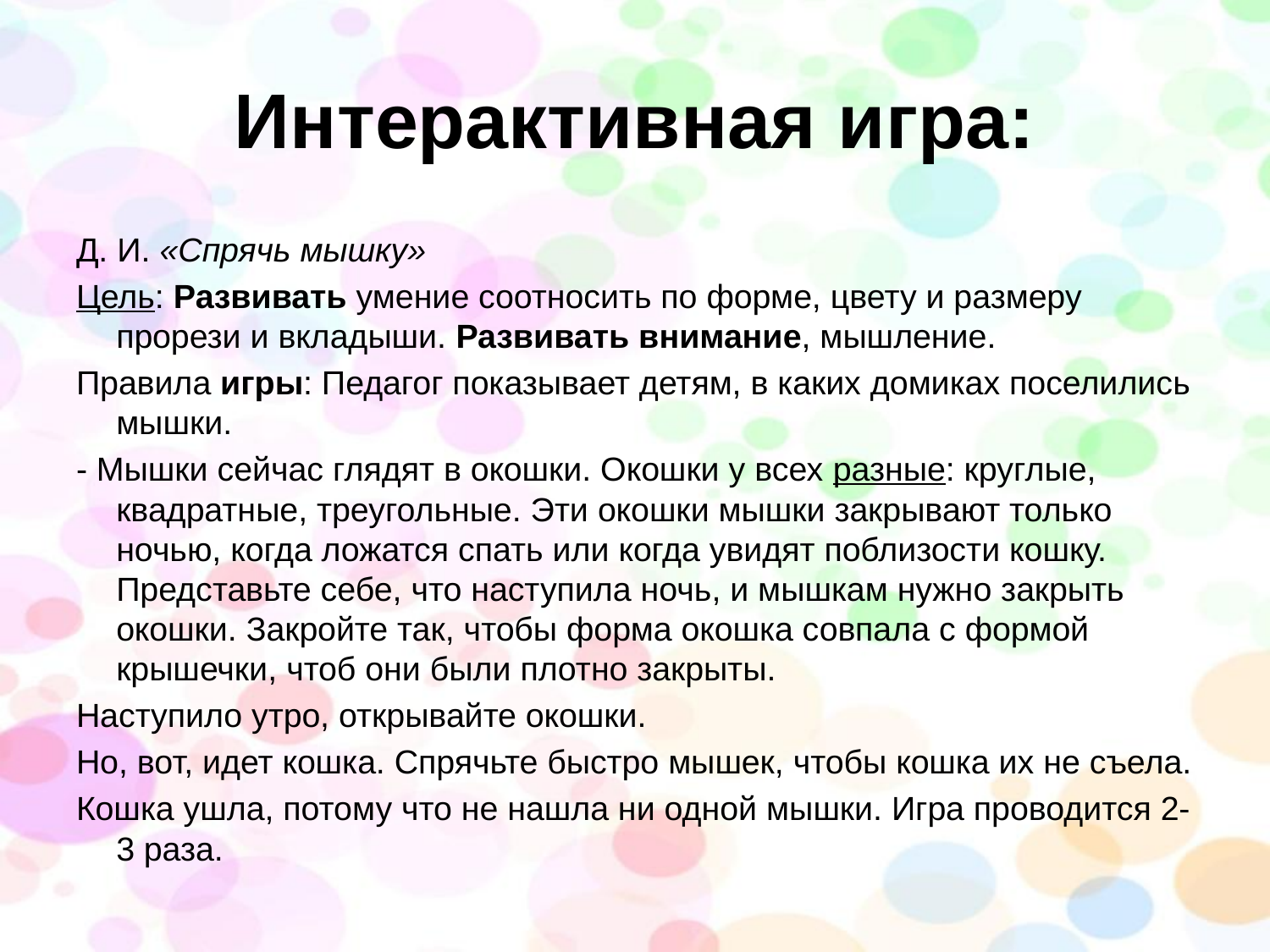

# Интерактивная игра:
Д. И. «Спрячь мышку»
Цель: Развивать умение соотносить по форме, цвету и размеру прорези и вкладыши. Развивать внимание, мышление.
Правила игры: Педагог показывает детям, в каких домиках поселились мышки.
- Мышки сейчас глядят в окошки. Окошки у всех разные: круглые, квадратные, треугольные. Эти окошки мышки закрывают только ночью, когда ложатся спать или когда увидят поблизости кошку. Представьте себе, что наступила ночь, и мышкам нужно закрыть окошки. Закройте так, чтобы форма окошка совпала с формой крышечки, чтоб они были плотно закрыты.
Наступило утро, открывайте окошки.
Но, вот, идет кошка. Спрячьте быстро мышек, чтобы кошка их не съела.
Кошка ушла, потому что не нашла ни одной мышки. Игра проводится 2-3 раза.